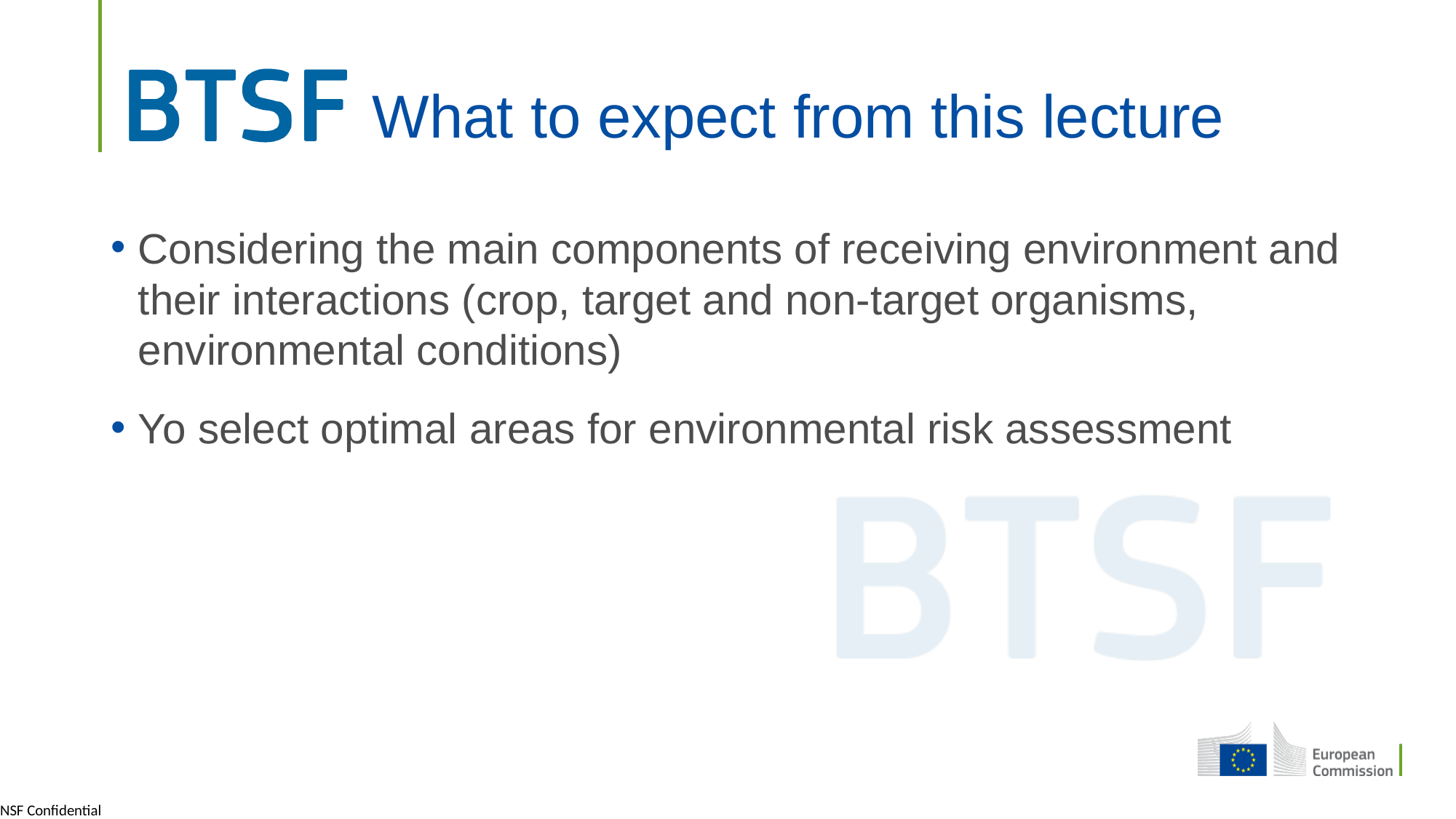

# What to expect from this lecture
Considering the main components of receiving environment and their interactions (crop, target and non-target organisms, environmental conditions)
Yo select optimal areas for environmental risk assessment